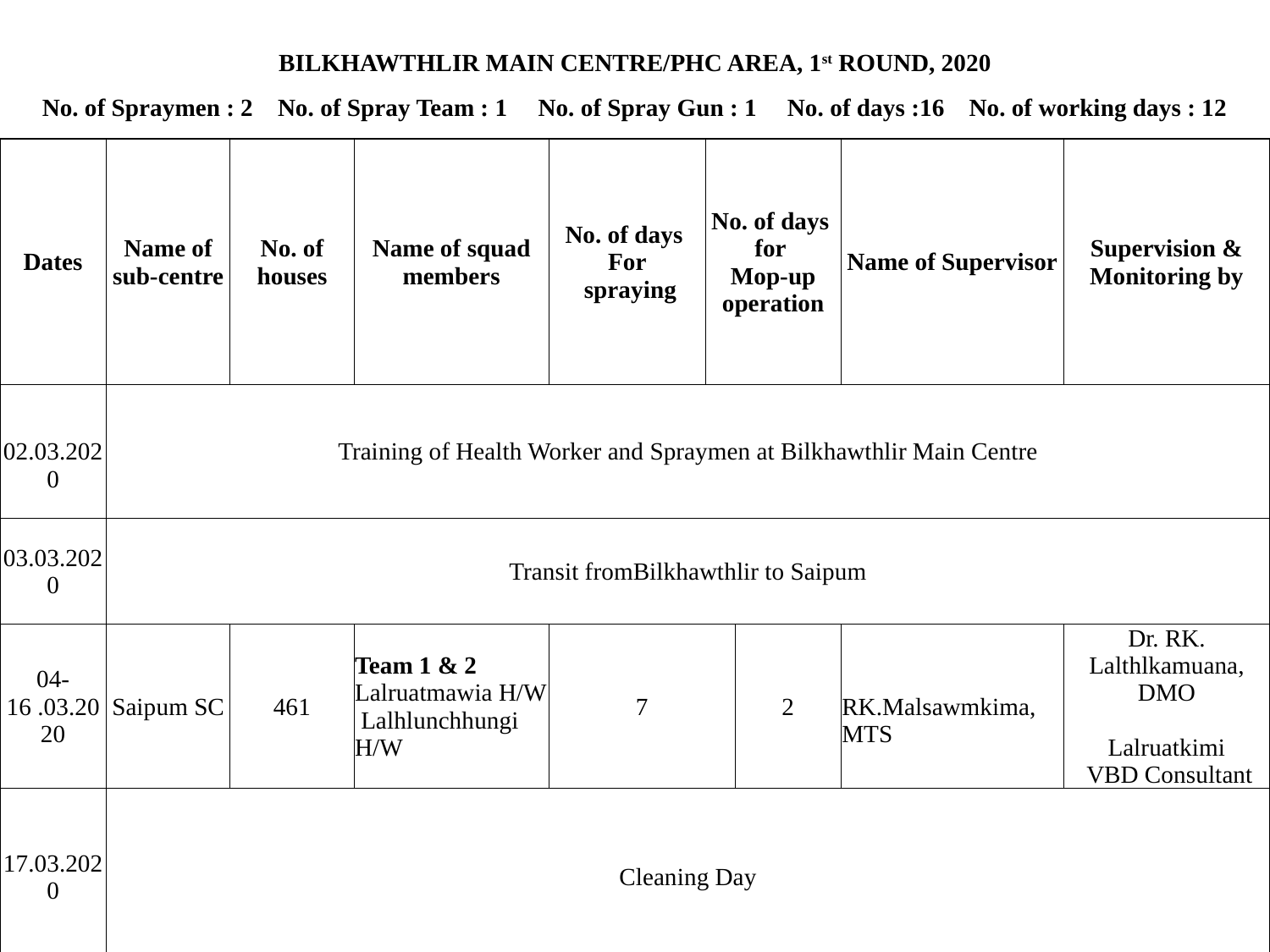

| BILKHAWTHLIR MAIN CENTRE/PHC AREA, 1st ROUND, 2020 |  |  |  |  |  |  |  |  |
| --- | --- | --- | --- | --- | --- | --- | --- | --- |
| No. of Spraymen : 2 No. of Spray Team : 1 No. of Spray Gun : 1 No. of days :16 No. of working days : 12 |  |  |  |  |  |  |  |  |
| Dates | Name of sub-centre | No. of houses | Name of squad members | No. of days For spraying | No. of days for Mop-up operation |  | Name of Supervisor | Supervision & Monitoring by |
| 02.03.2020 | Training of Health Worker and Spraymen at Bilkhawthlir Main Centre |  |  |  |  |  |  |  |
| 03.03.2020 | Transit fromBilkhawthlir to Saipum |  |  |  |  |  |  |  |
| 04- 16 .03.2020 | Saipum SC | 461 | Team 1 & 2 Lalruatmawia H/W Lalhlunchhungi H/W | 7 |  | 2 | RK.Malsawmkima, MTS | Dr. RK. Lalthlkamuana, DMO Lalruatkimi VBD Consultant |
| 17.03.2020 | Cleaning Day |  |  |  |  |  |  |  |